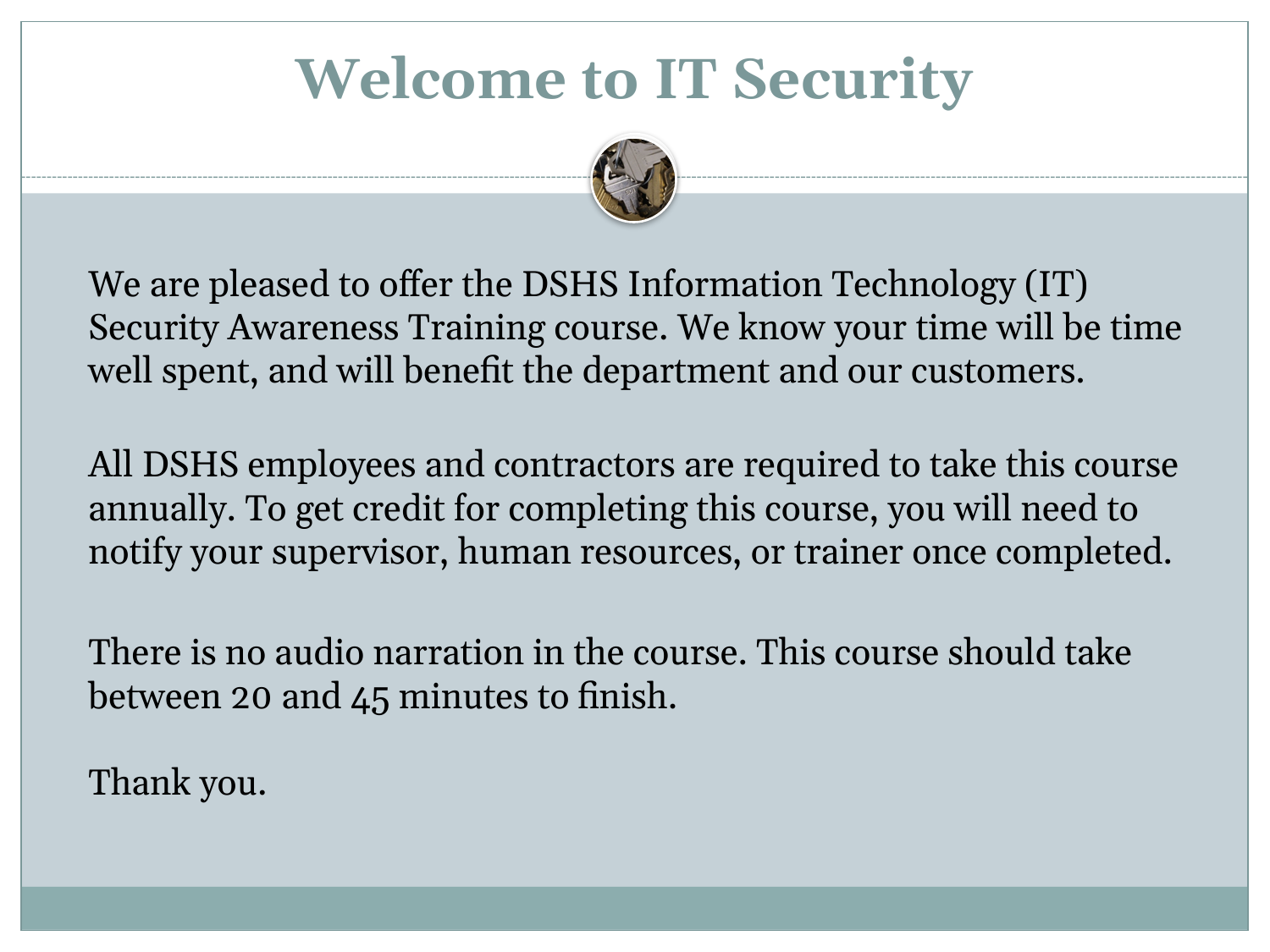

# Welcome to IT Security
We are pleased to offer the DSHS Information Technology (IT) Security Awareness Training course. We know your time will be time well spent, and will benefit the department and our customers.
  
All DSHS employees and contractors are required to take this course annually. To get credit for completing this course, you will need to notify your supervisor, human resources, or trainer once completed.

There is no audio narration in the course. This course should take between 20 and 45 minutes to finish.  
Thank you.